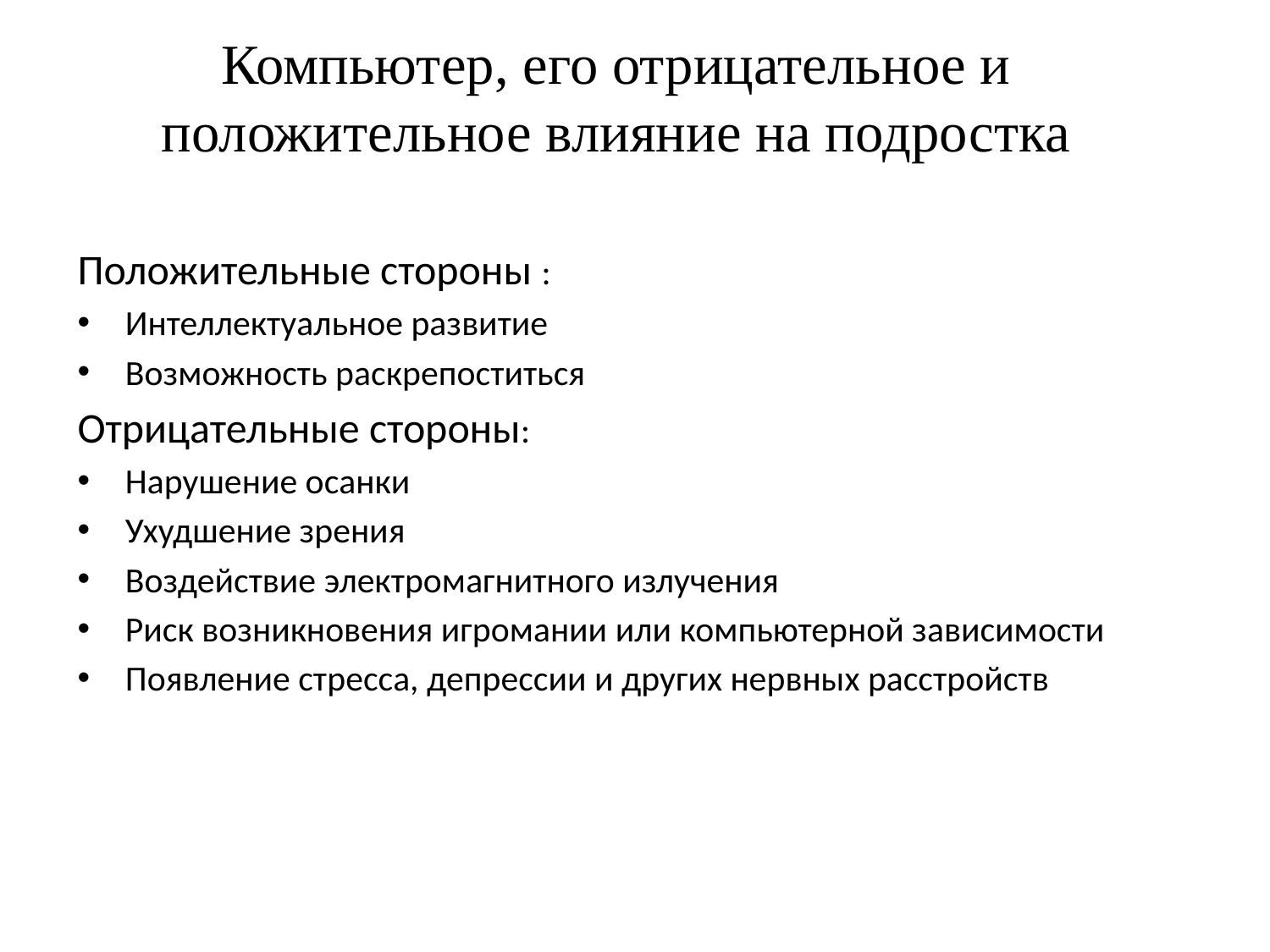

# Компьютер, его отрицательное и положительное влияние на подростка
Положительные стороны :
Интеллектуальное развитие
Возможность раскрепоститься
Отрицательные стороны:
Нарушение осанки
Ухудшение зрения
Воздействие электромагнитного излучения
Риск возникновения игромании или компьютерной зависимости
Появление стресса, депрессии и других нервных расстройств